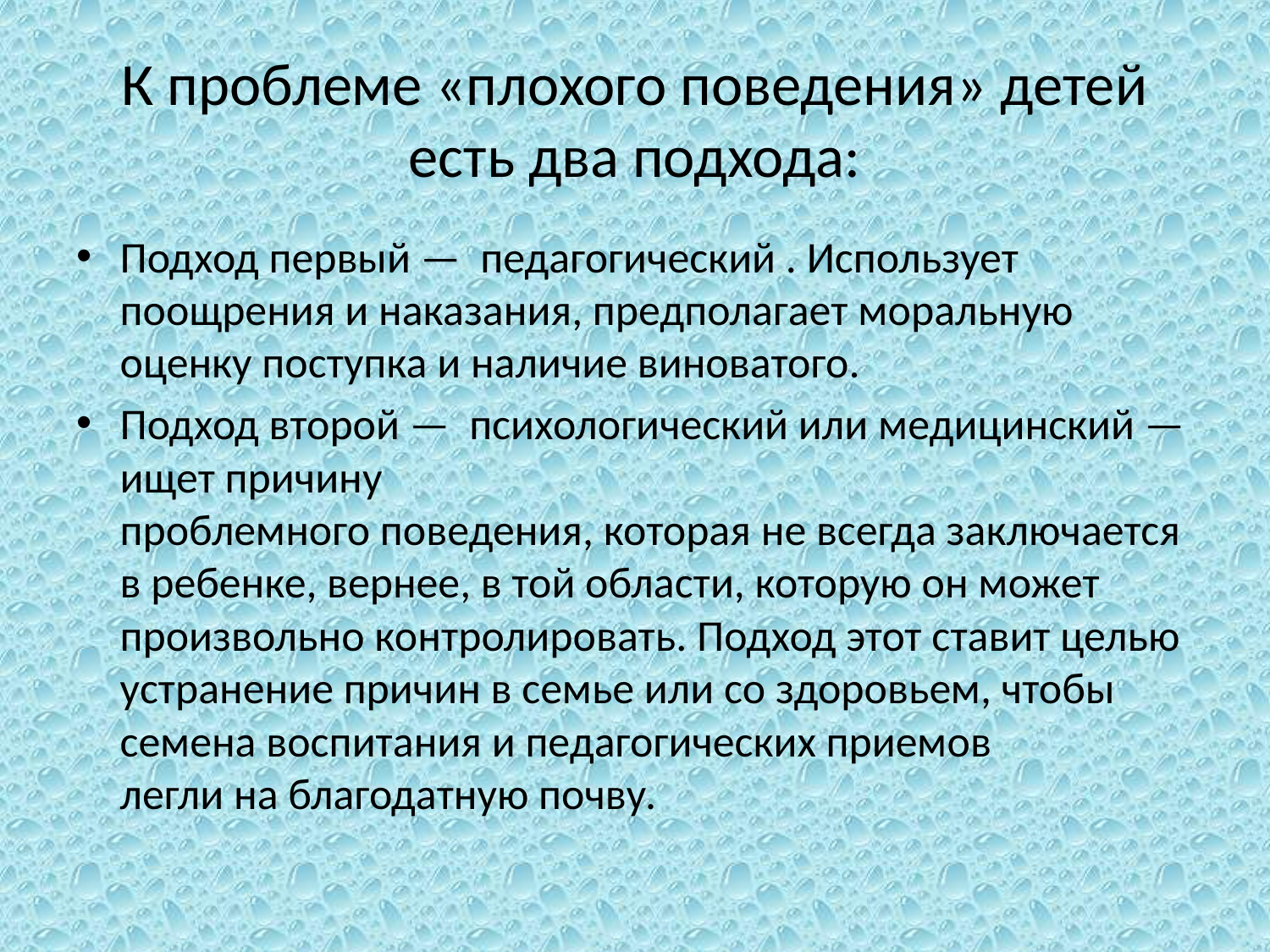

# К проблеме «плохого поведения» детей есть два подхода:
Подход первый —  педагогический . Использует поощрения и наказания, предполагает моральную оценку поступка и наличие виноватого.
Подход второй —  психологический или медицинский — ищет причину
проблемного поведения, которая не всегда заключается в ребенке, вернее, в той области, которую он может произвольно контролировать. Подход этот ставит целью устранение причин в семье или со здоровьем, чтобы семена воспитания и педагогических приемов
легли на благодатную почву.